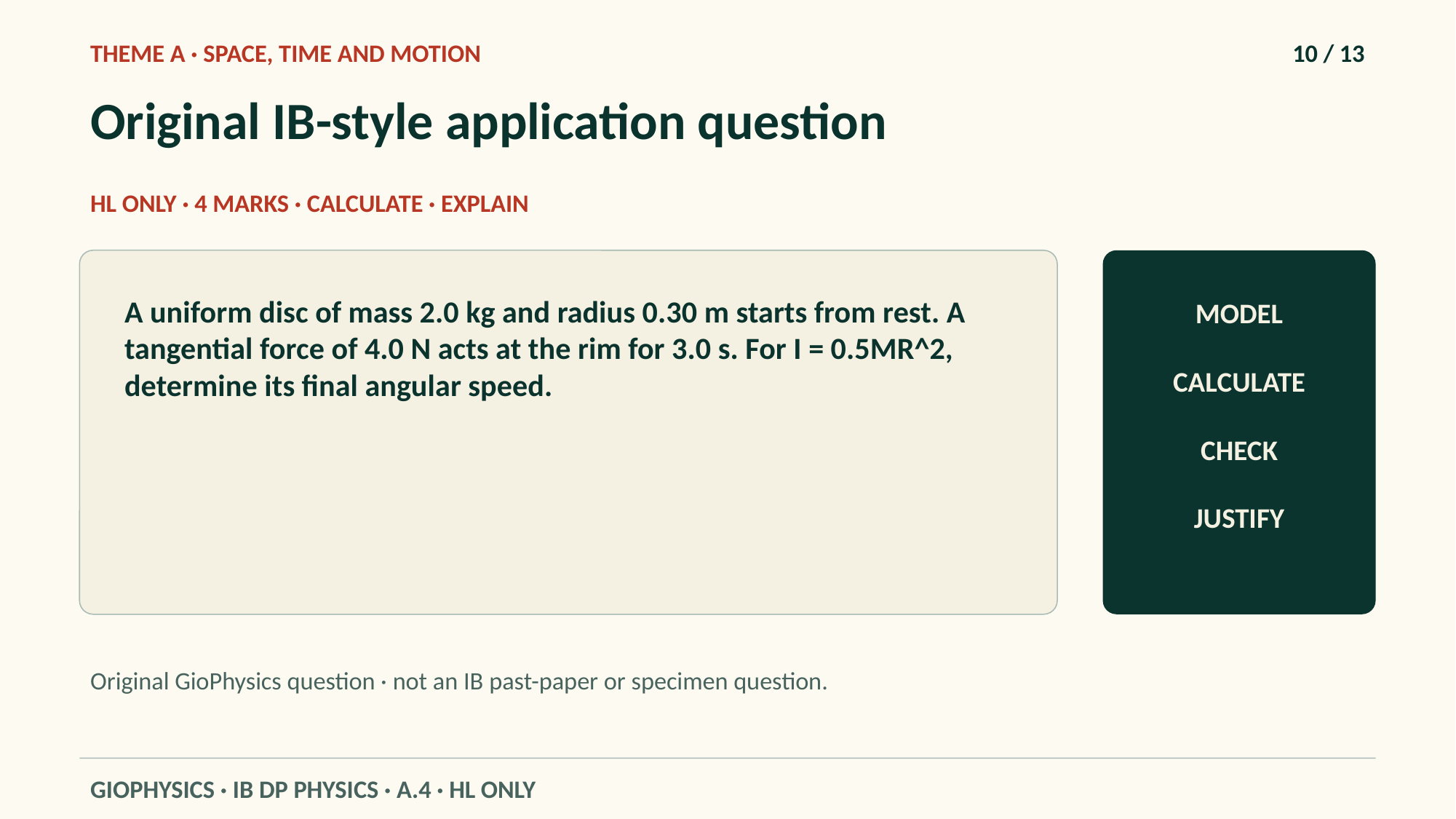

THEME A · SPACE, TIME AND MOTION
10 / 13
Original IB-style application question
HL ONLY · 4 MARKS · CALCULATE · EXPLAIN

A uniform disc of mass 2.0 kg and radius 0.30 m starts from rest. A tangential force of 4.0 N acts at the rim for 3.0 s. For I = 0.5MR^2, determine its final angular speed.
MODEL

CALCULATE

CHECK

JUSTIFY
Original GioPhysics question · not an IB past-paper or specimen question.

GIOPHYSICS · IB DP PHYSICS · A.4 · HL ONLY